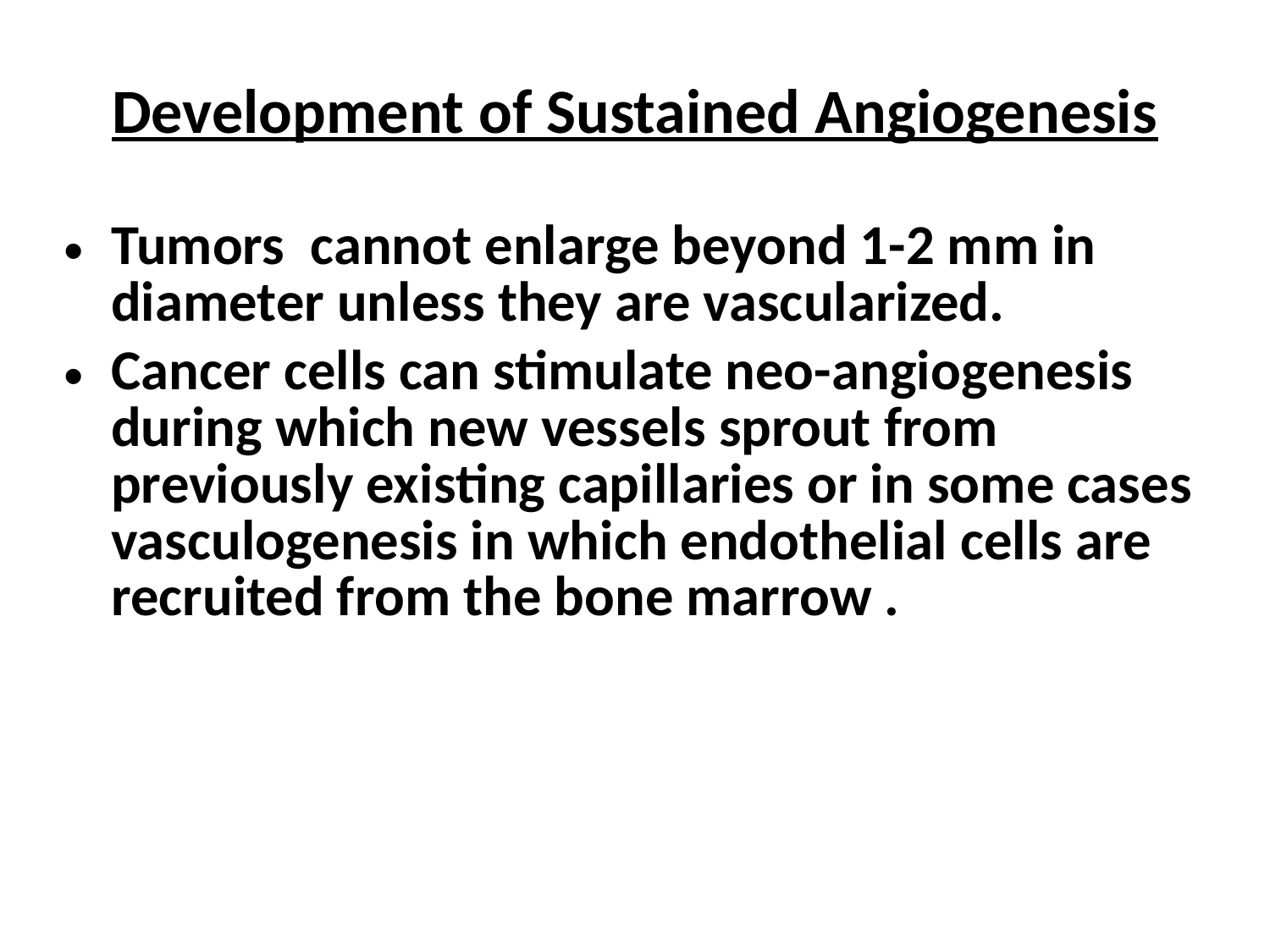

Development of Sustained Angiogenesis
Tumors  cannot enlarge beyond 1-2 mm in diameter unless they are vascularized.
Cancer cells can stimulate neo-angiogenesis during which new vessels sprout from previously existing capillaries or in some cases vasculogenesis in which endothelial cells are recruited from the bone marrow .